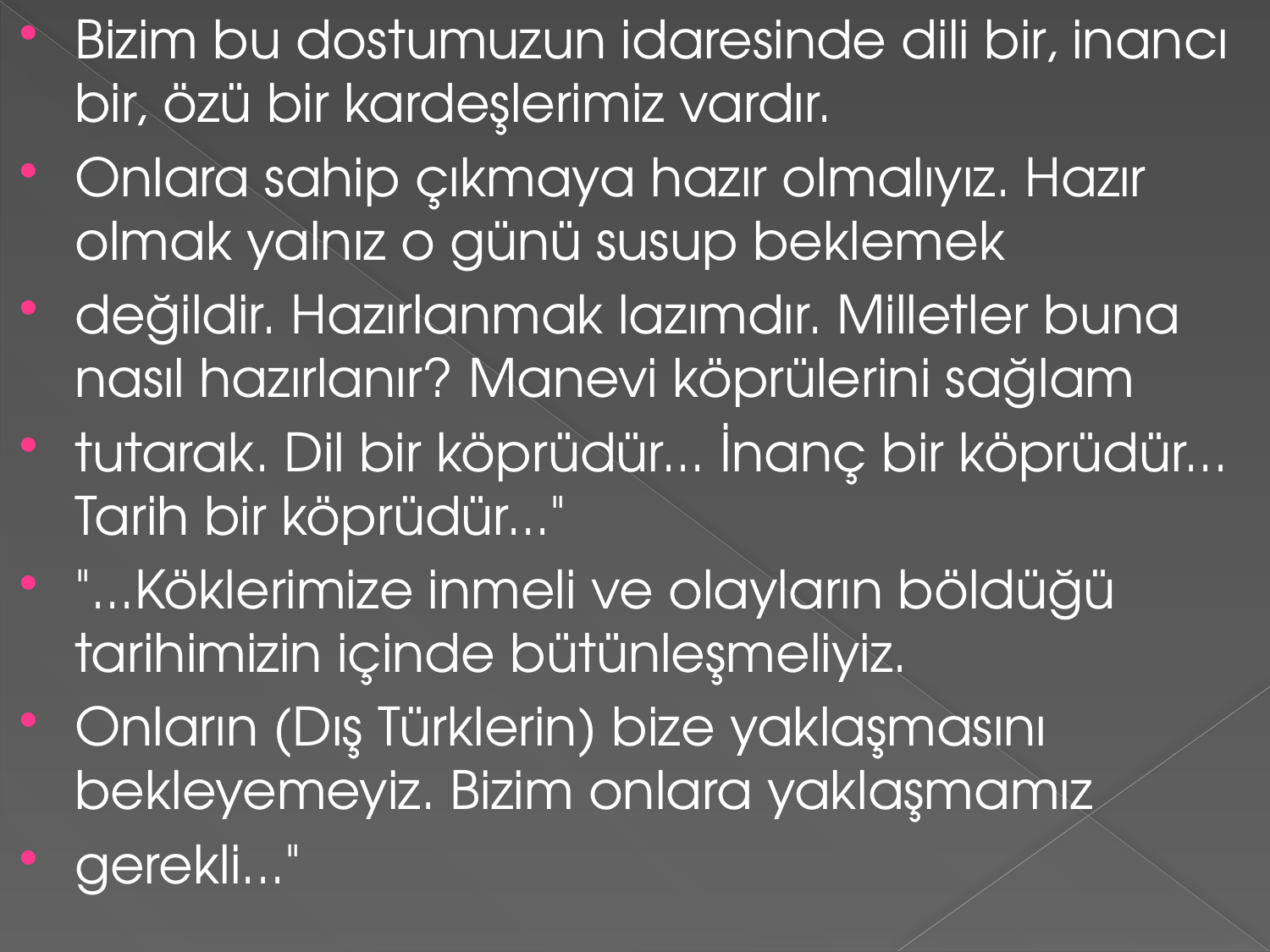

Bizim bu dostumuzun idaresinde dili bir, inancı bir, özü bir kardeşlerimiz vardır.
Onlara sahip çıkmaya hazır olmalıyız. Hazır olmak yalnız o günü susup beklemek
değildir. Hazırlanmak lazımdır. Milletler buna nasıl hazırlanır? Manevi köprülerini sağlam
tutarak. Dil bir köprüdür... İnanç bir köprüdür... Tarih bir köprüdür..."
"...Köklerimize inmeli ve olayların böldüğü tarihimizin içinde bütünleşmeliyiz.
Onların (Dış Türklerin) bize yaklaşmasını bekleyemeyiz. Bizim onlara yaklaşmamız
gerekli..."